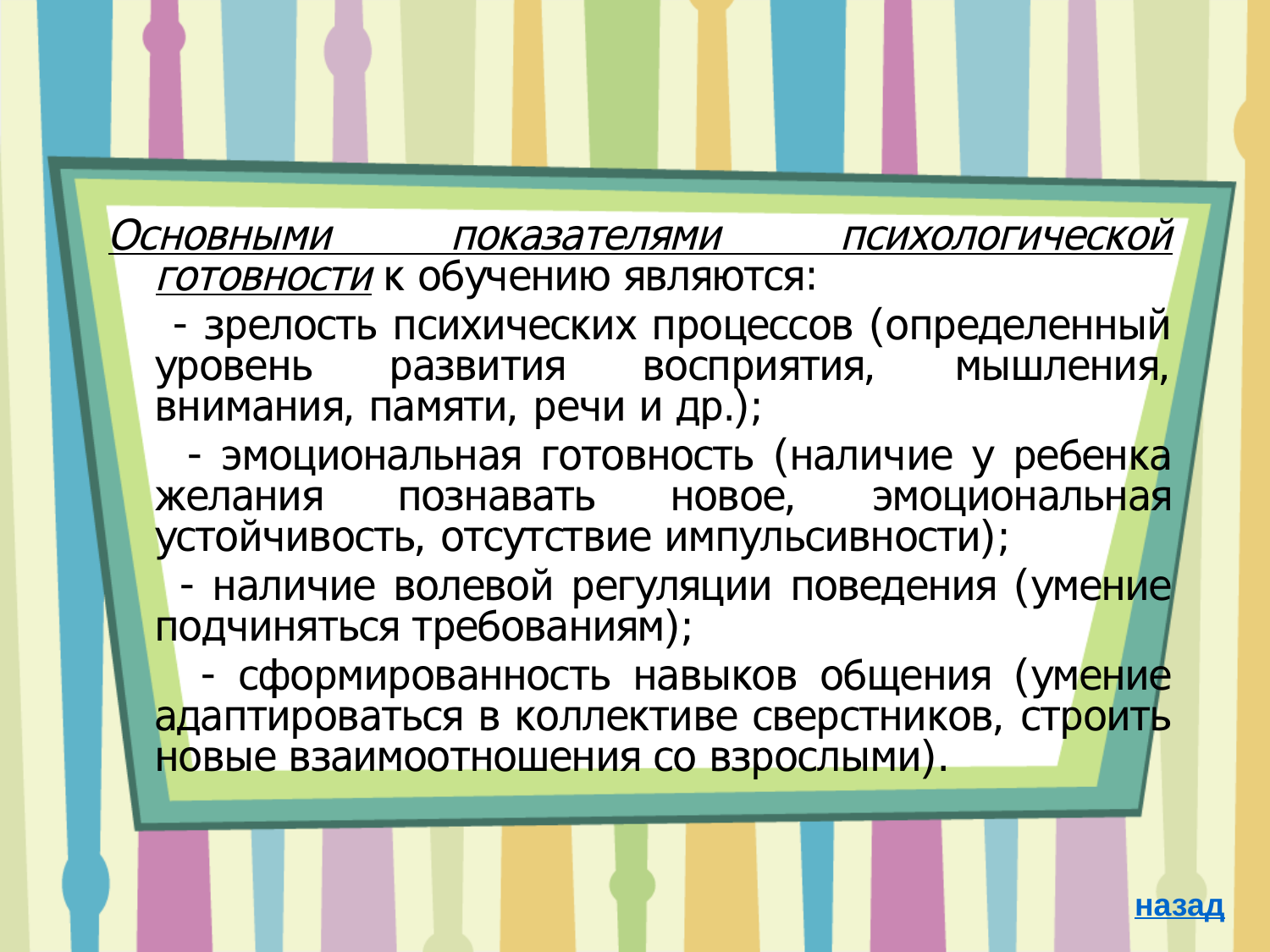

Основными показателями психологической готовности к обучению являются:
    - зрелость психических процессов (определенный уровень развития восприятия, мышления, внимания, памяти, речи и др.);
    - эмоциональная готовность (наличие у ребенка желания познавать новое, эмоциональная устойчивость, отсутствие импульсивности);
    - наличие волевой регуляции поведения (умение подчиняться требованиям);
    - сформированность навыков общения (умение адаптироваться в коллективе сверстников, строить новые взаимоотношения со взрослыми).
назад